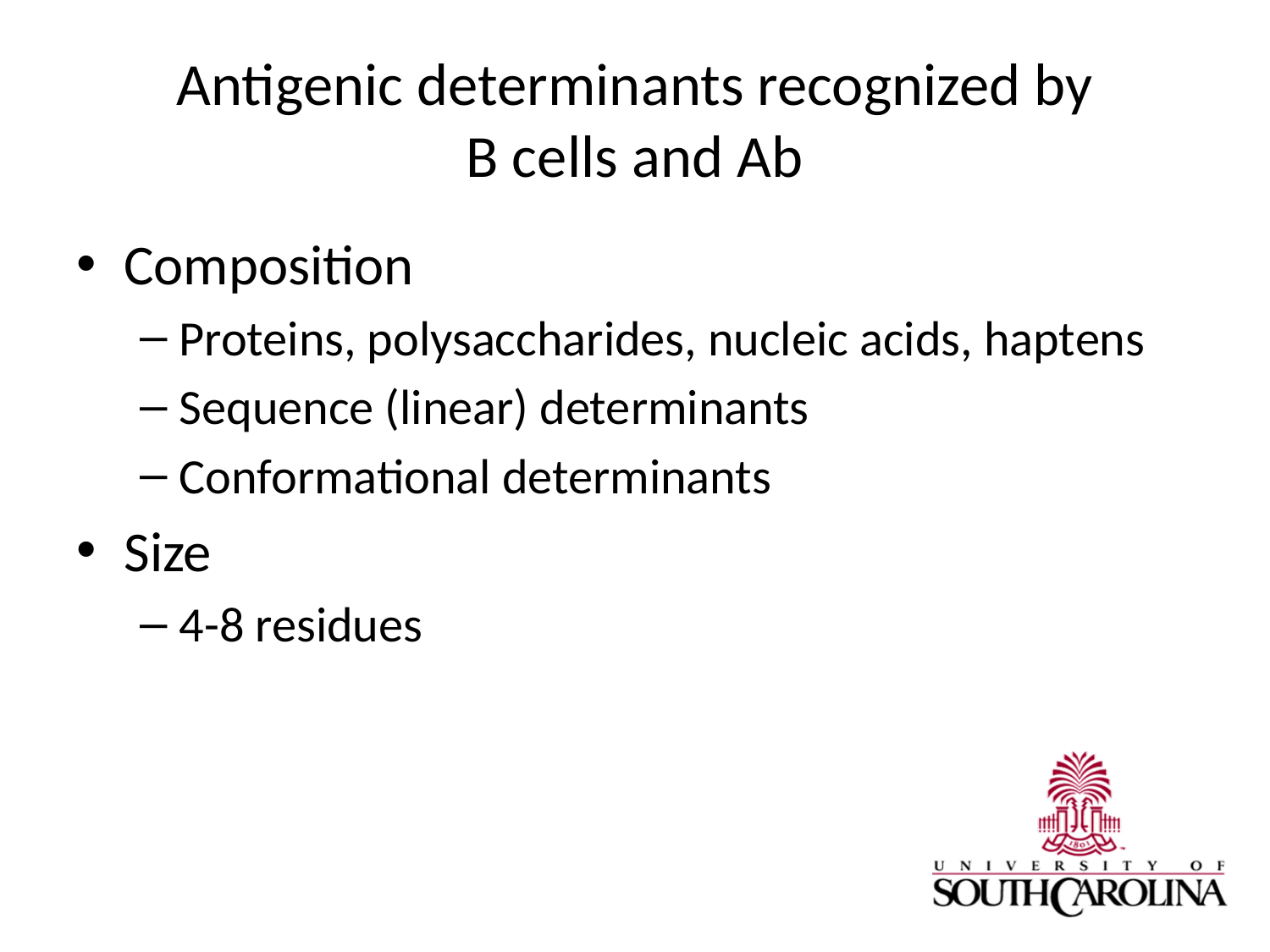

# Antigenic determinants recognized by B cells and Ab
Composition
Proteins, polysaccharides, nucleic acids, haptens
Sequence (linear) determinants
Conformational determinants
Size
4-8 residues